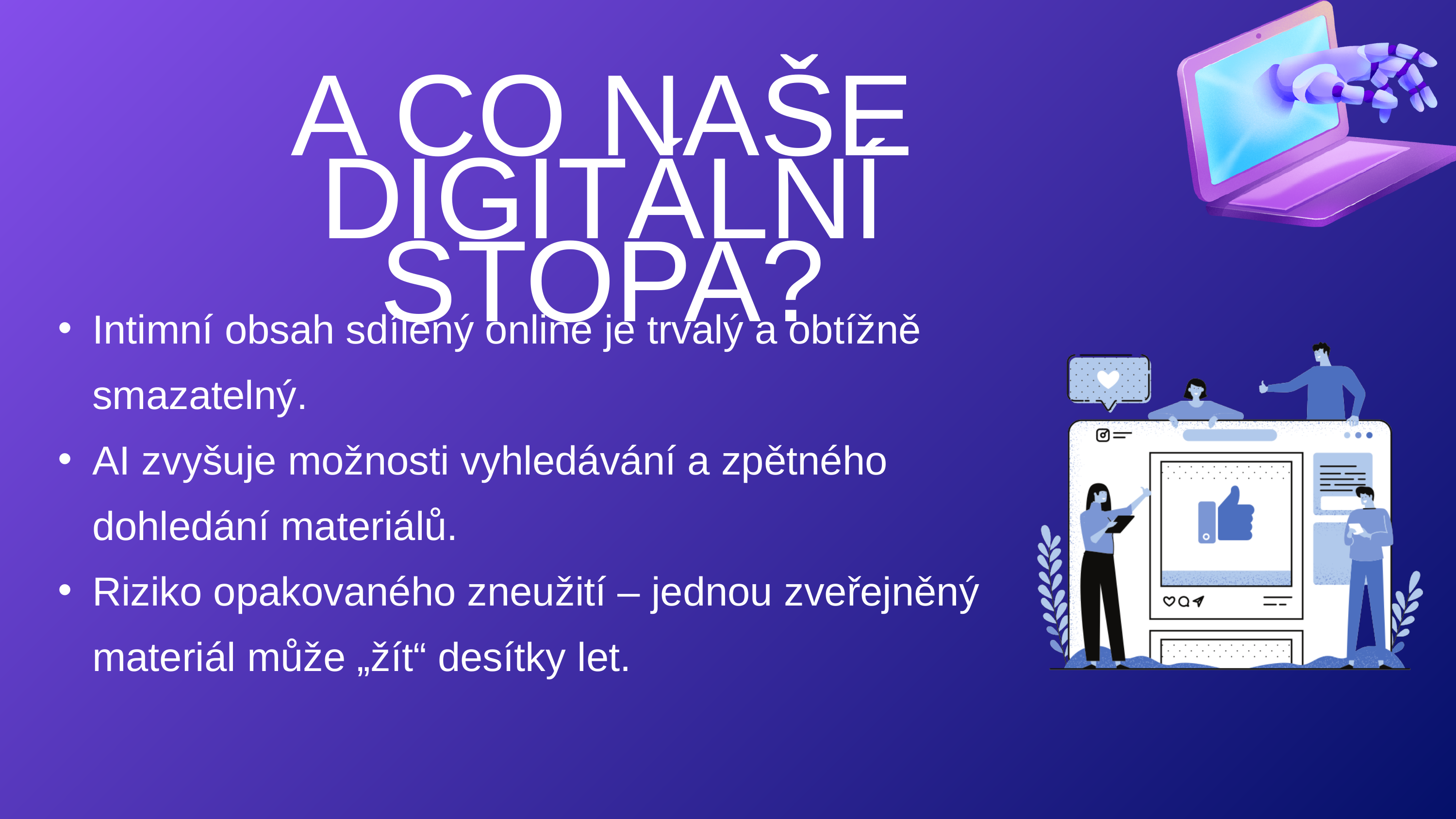

A CO NAŠE DIGITÁLNÍ STOPA?

Intimní obsah sdílený online je trvalý a obtížně smazatelný.
AI zvyšuje možnosti vyhledávání a zpětného dohledání materiálů.
Riziko opakovaného zneužití – jednou zveřejněný materiál může „žít“ desítky let.